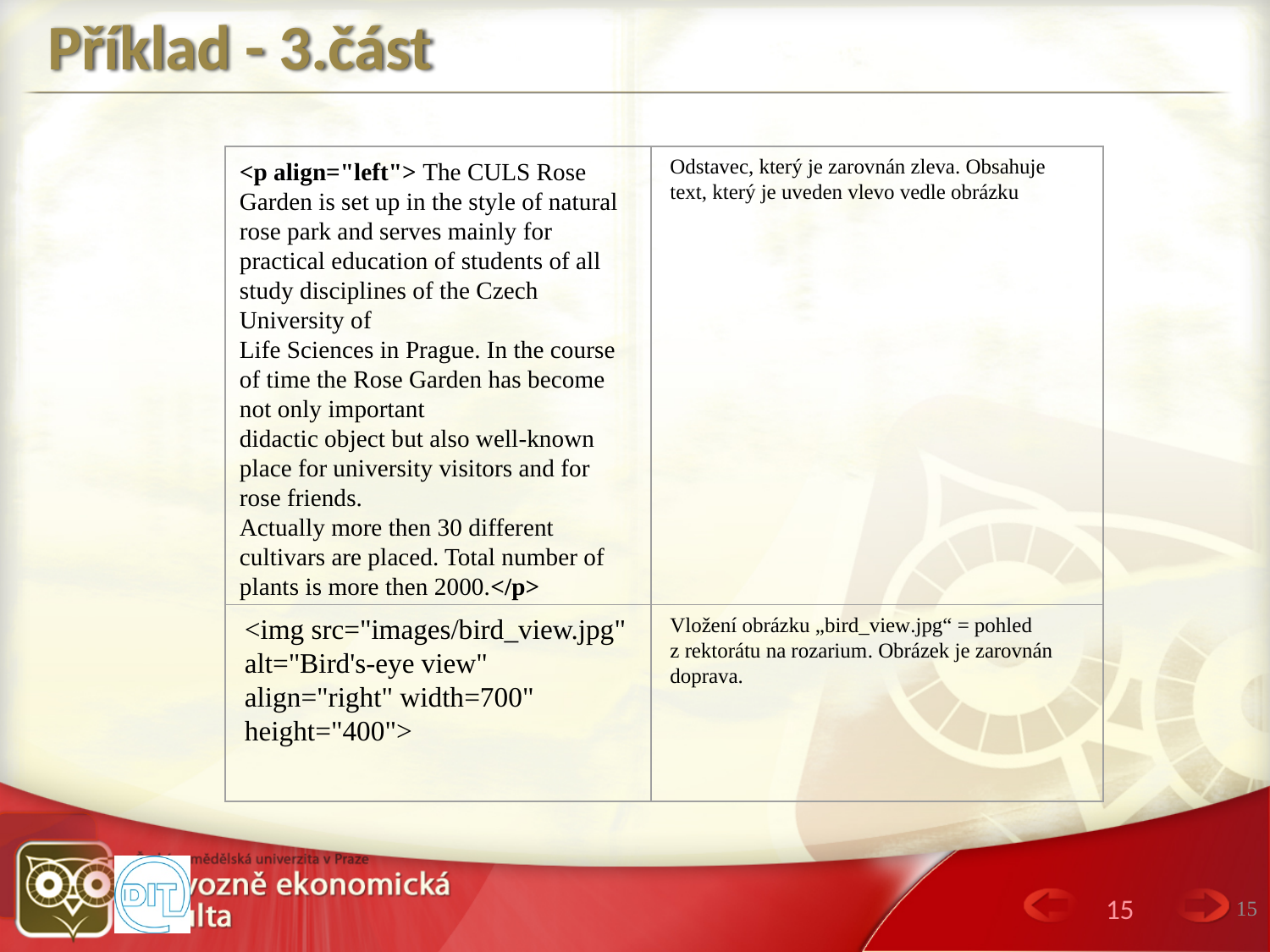

# Příklad - 3.část

<p align="left"> The CULS Rose Garden is set up in the style of natural rose park and serves mainly for
practical education of students of all study disciplines of the Czech University of
Life Sciences in Prague. In the course of time the Rose Garden has become not only important
didactic object but also well-known place for university visitors and for rose friends.
Actually more then 30 different cultivars are placed. Total number of plants is more then 2000.</p>

Odstavec, který je zarovnán zleva. Obsahuje text, který je uveden vlevo vedle obrázku

<img src="images/bird_view.jpg" alt="Bird's-eye view" align="right" width=700" height="400">

Vložení obrázku „bird_view.jpg“ = pohled z rektorátu na rozarium. Obrázek je zarovnán doprava.

15